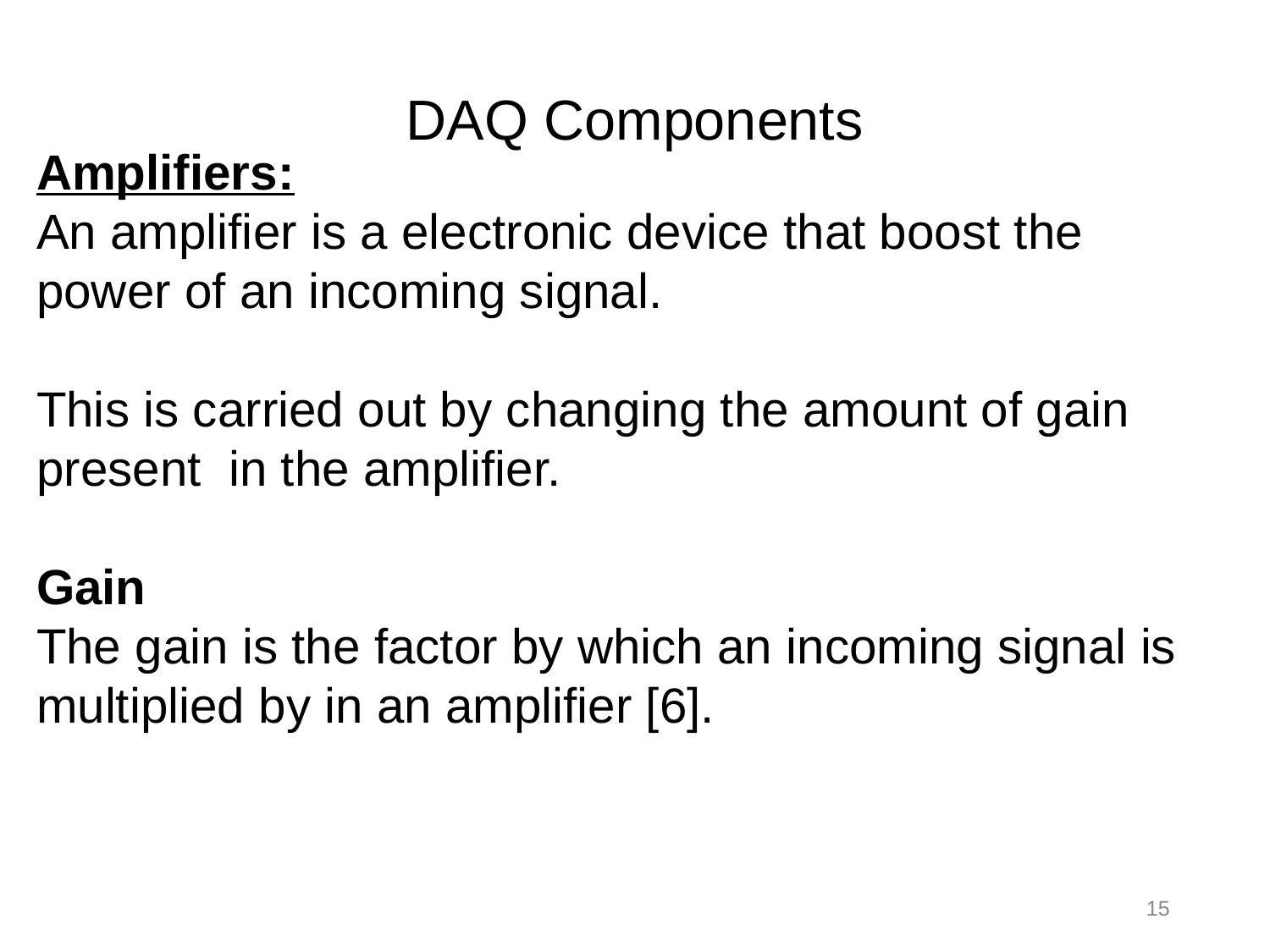

DAQ Components
Amplifiers:
An amplifier is a electronic device that boost the power of an incoming signal.

This is carried out by changing the amount of gain present  in the amplifier.

Gain
The gain is the factor by which an incoming signal is multiplied by in an amplifier [6].
15